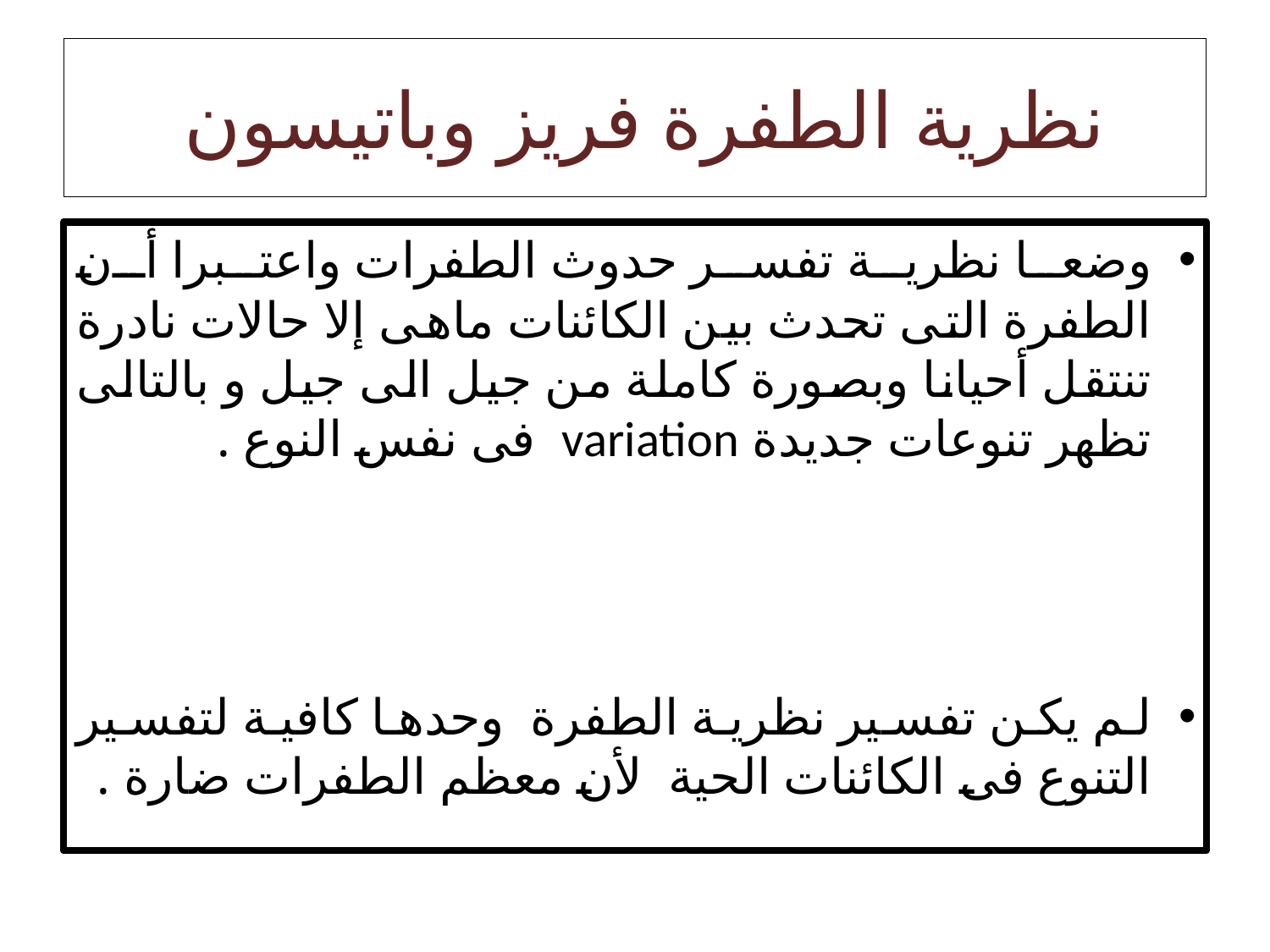

# نظرية الطفرة فريز وباتيسون
وضعا نظرية تفسر حدوث الطفرات واعتبرا أن الطفرة التى تحدث بين الكائنات ماهى إلا حالات نادرة تنتقل أحيانا وبصورة كاملة من جيل الى جيل و بالتالى تظهر تنوعات جديدة variation  فى نفس النوع .

لم يكن تفسير نظرية الطفرة  وحدها كافية لتفسير التنوع فى الكائنات الحية  لأن معظم الطفرات ضارة .